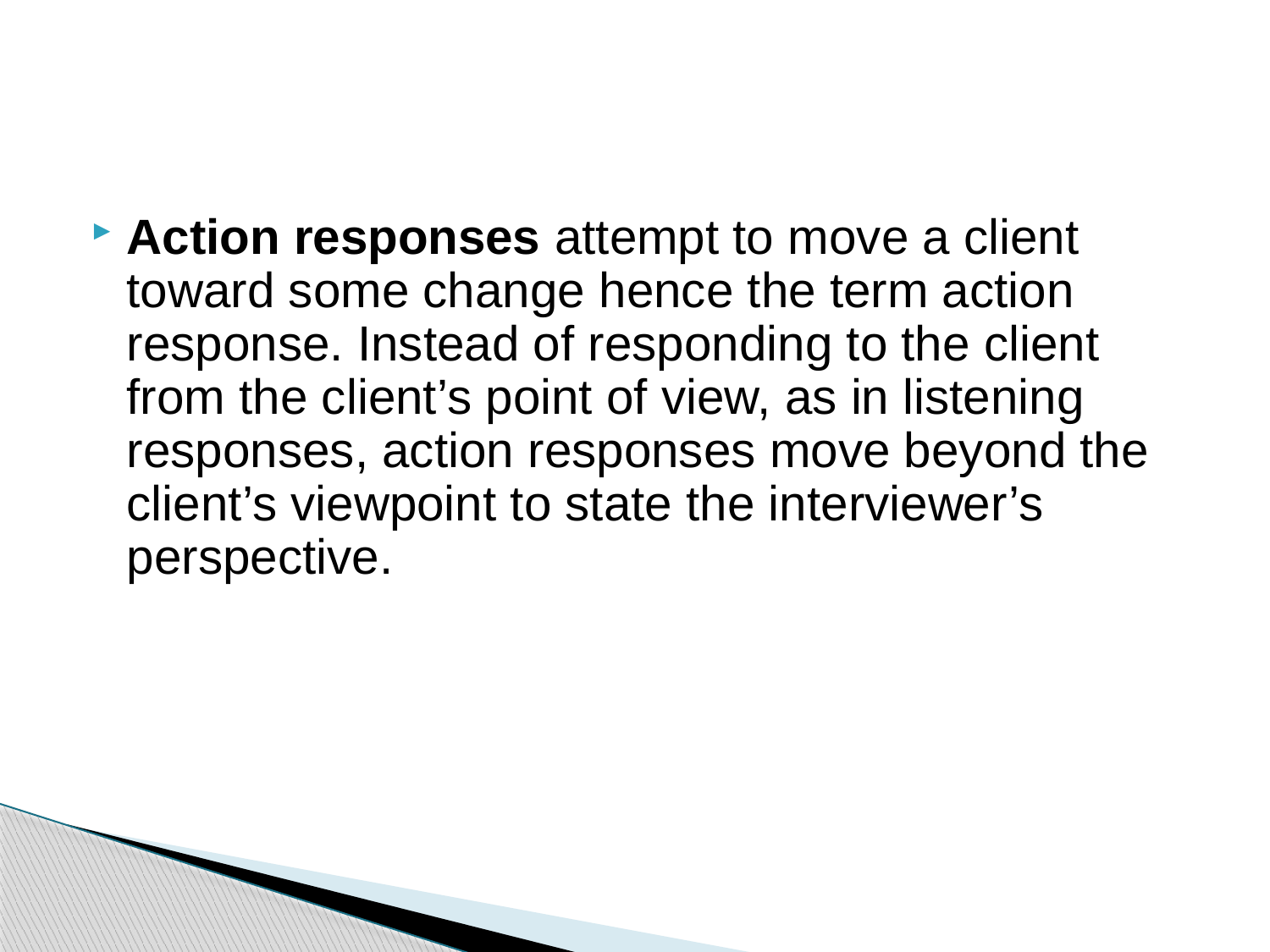

#
Action responses attempt to move a client toward some change hence the term action response. Instead of responding to the client from the client’s point of view, as in listening responses, action responses move beyond the client’s viewpoint to state the interviewer’s perspective.